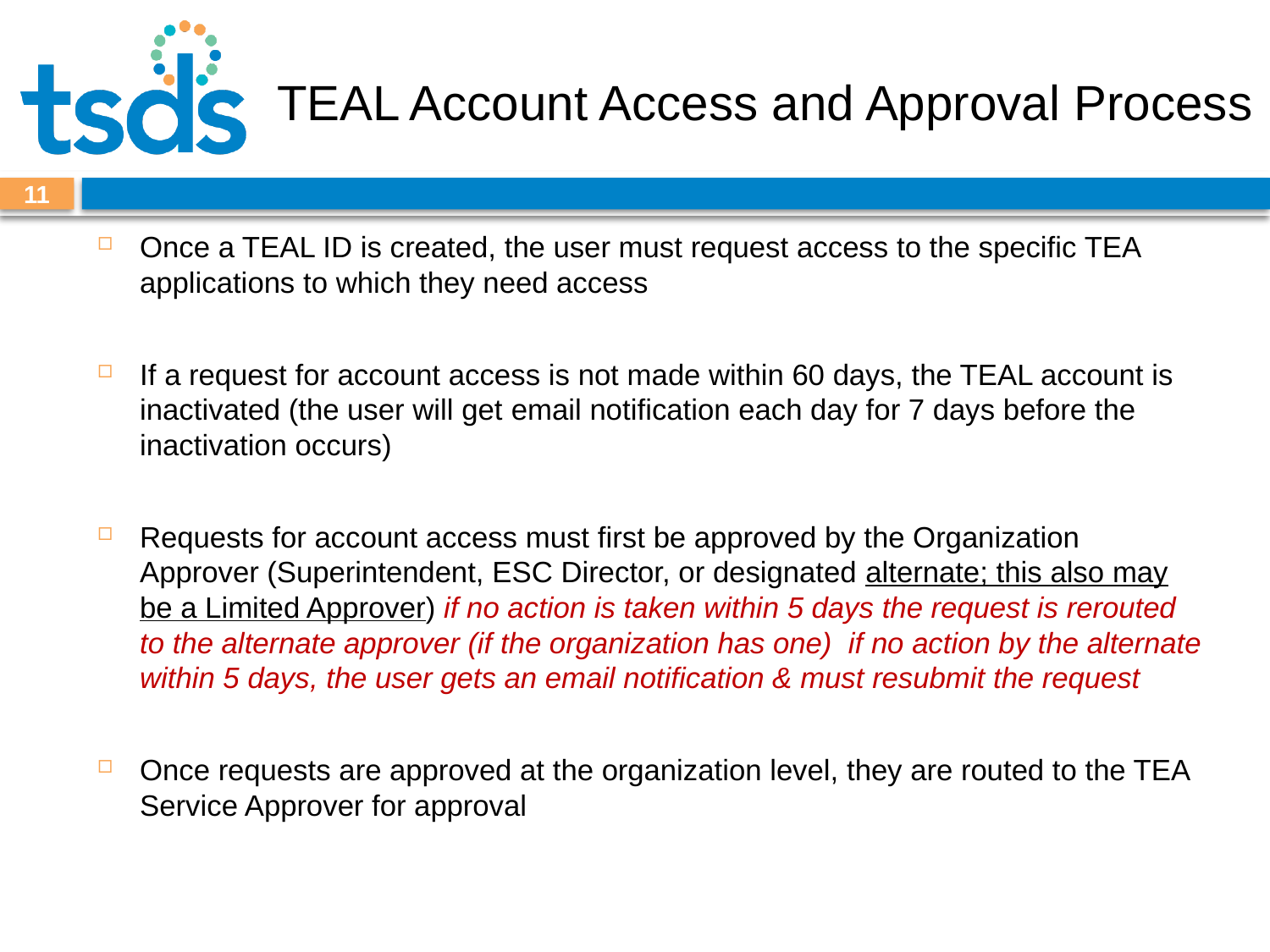

# TEAL Account Access and Approval Process
11
Once a TEAL ID is created, the user must request access to the specific TEA applications to which they need access

If a request for account access is not made within 60 days, the TEAL account is inactivated (the user will get email notification each day for 7 days before the inactivation occurs)

Requests for account access must first be approved by the Organization Approver (Superintendent, ESC Director, or designated alternate; this also may be a Limited Approver) if no action is taken within 5 days the request is rerouted to the alternate approver (if the organization has one)  if no action by the alternate within 5 days, the user gets an email notification & must resubmit the request

Once requests are approved at the organization level, they are routed to the TEA Service Approver for approval